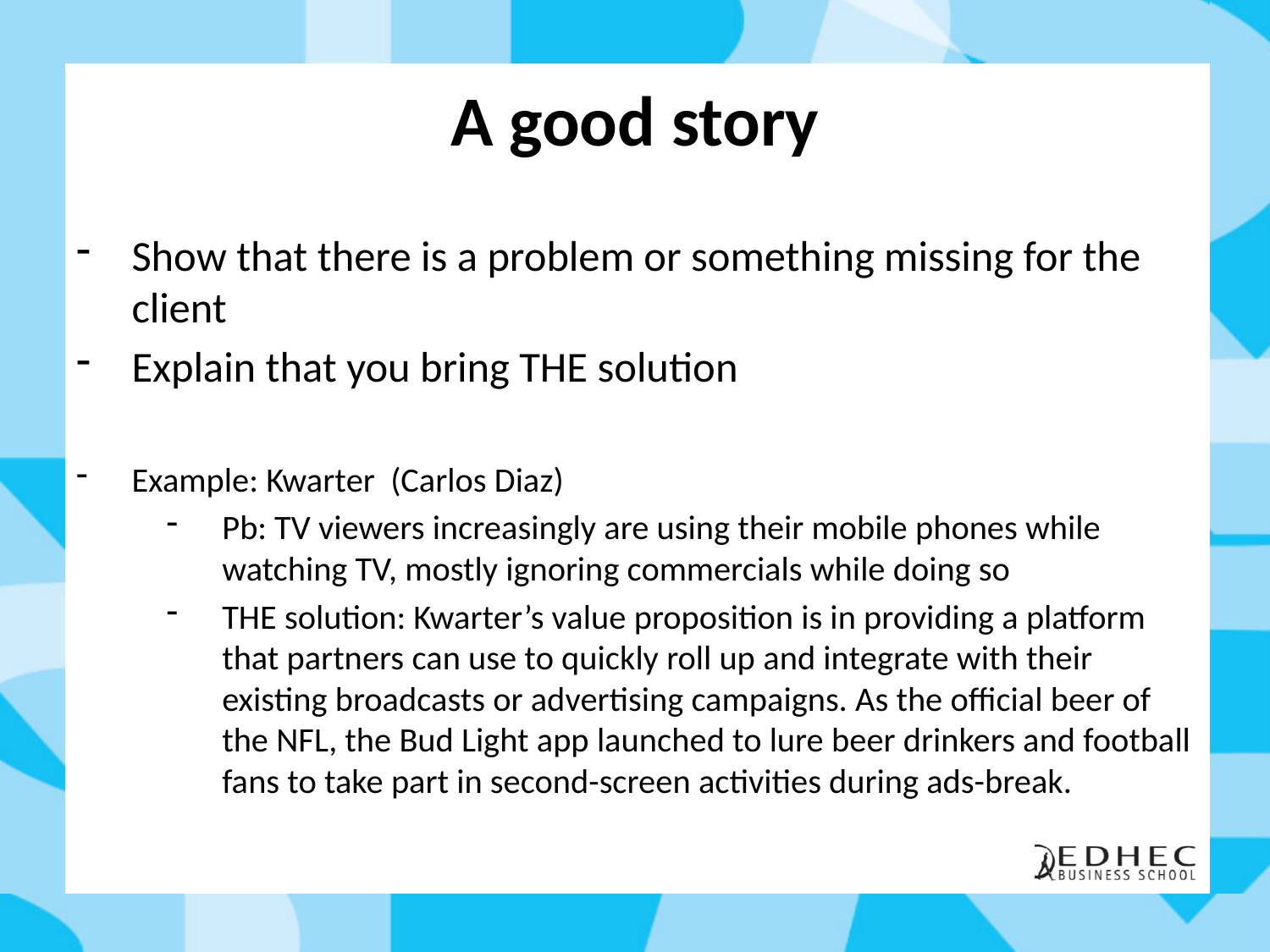

# A good story
Show that there is a problem or something missing for the client
Explain that you bring THE solution

Example: Kwarter  (Carlos Diaz)
Pb: TV viewers increasingly are using their mobile phones while watching TV, mostly ignoring commercials while doing so
THE solution: Kwarter’s value proposition is in providing a platform that partners can use to quickly roll up and integrate with their existing broadcasts or advertising campaigns. As the official beer of the NFL, the Bud Light app launched to lure beer drinkers and football fans to take part in second-screen activities during ads-break.